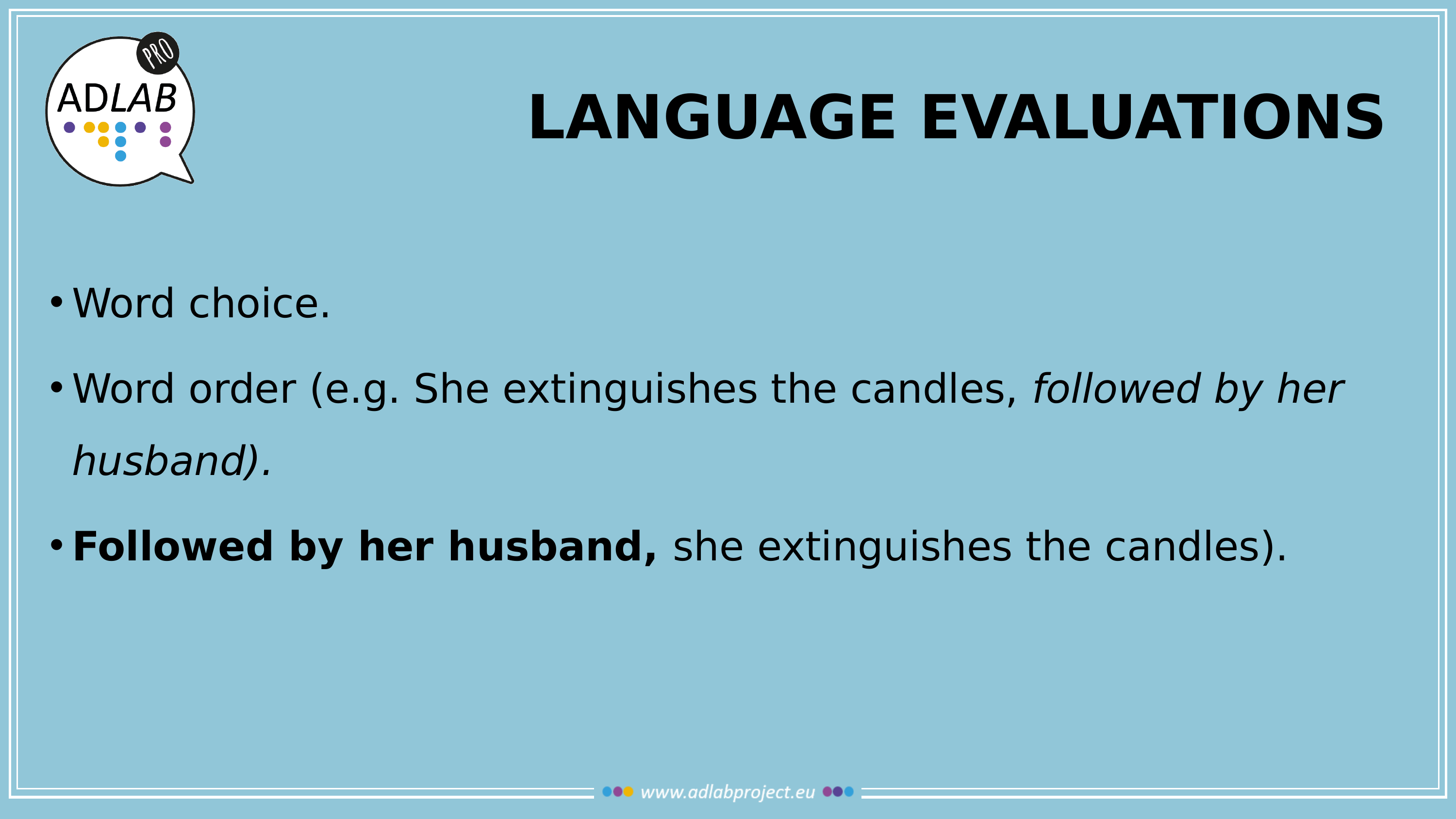

# Language evaluations
Word choice.
Word order (e.g. She extinguishes the candles, followed by her husband).
Followed by her husband, she extinguishes the candles).